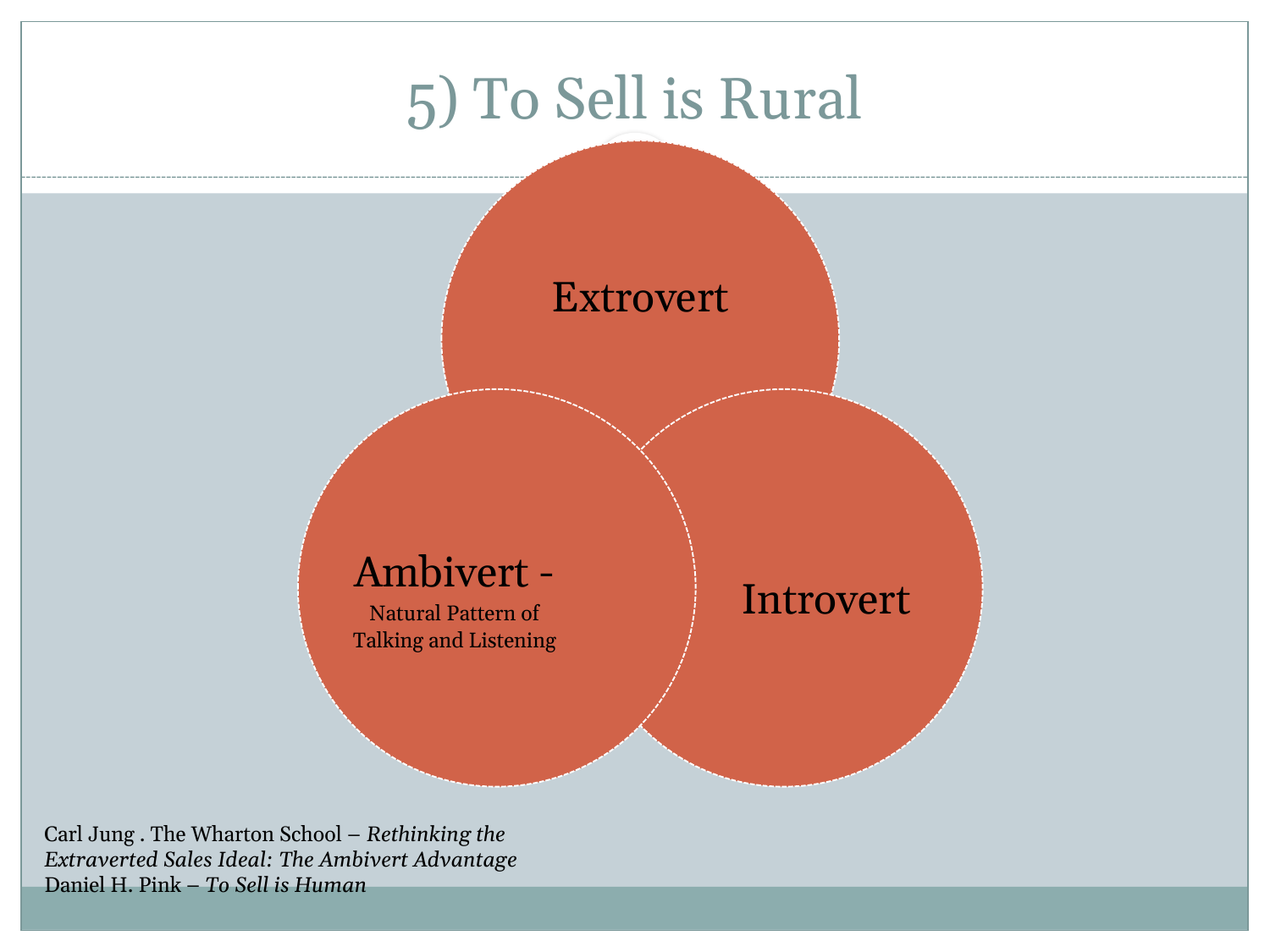

# 5) To Sell is Rural
Extrovert
Introvert
Ambivert - Natural Pattern of Talking and Listening

Carl Jung . The Wharton School – Rethinking the Extraverted Sales Ideal: The Ambivert Advantage
Daniel H. Pink – To Sell is Human